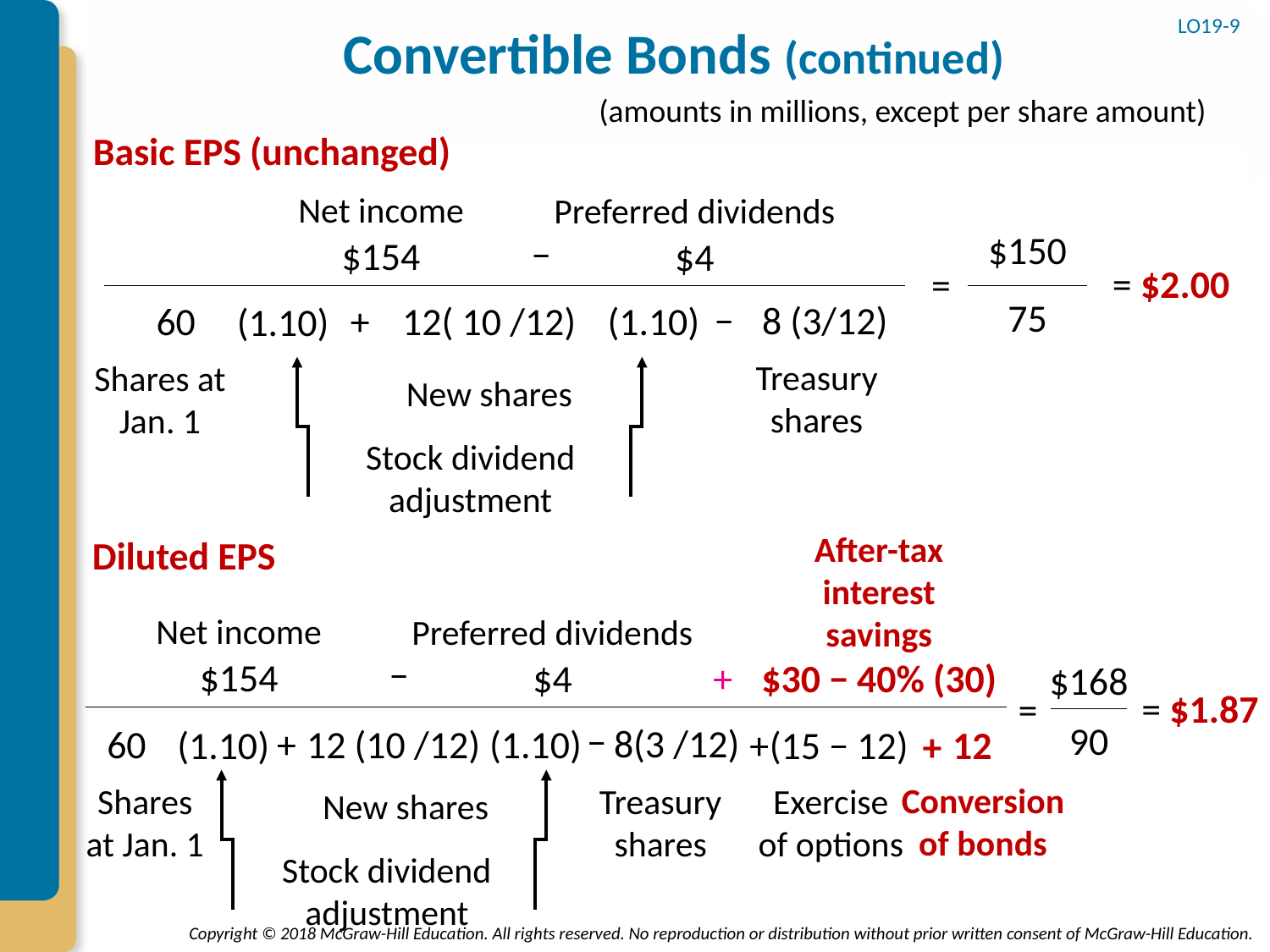

LO19-9
# Convertible Bonds (continued)
(amounts in millions, except per share amount)
Basic EPS (unchanged)
Net income
Preferred dividends
$150
−
$154
$4
= $2.00
=
75
−
8 (3/12)
(1.10)
60
+
12( 10 /12)
(1.10)
Treasury shares
Shares at Jan. 1
New shares
Stock dividend adjustment
After-tax interest savings
Diluted EPS
Net income
Preferred dividends
−
$154
$4
+
$30 − 40% (30)
$168
= $1.87
=
90
−
8(3 /12)
(1.10)
60
+
12 (10 /12)
12
(1.10)
+
(15 − 12)
+
Conversion of bonds
Shares at Jan. 1
Treasury shares
Exercise of options
New shares
Stock dividend adjustment